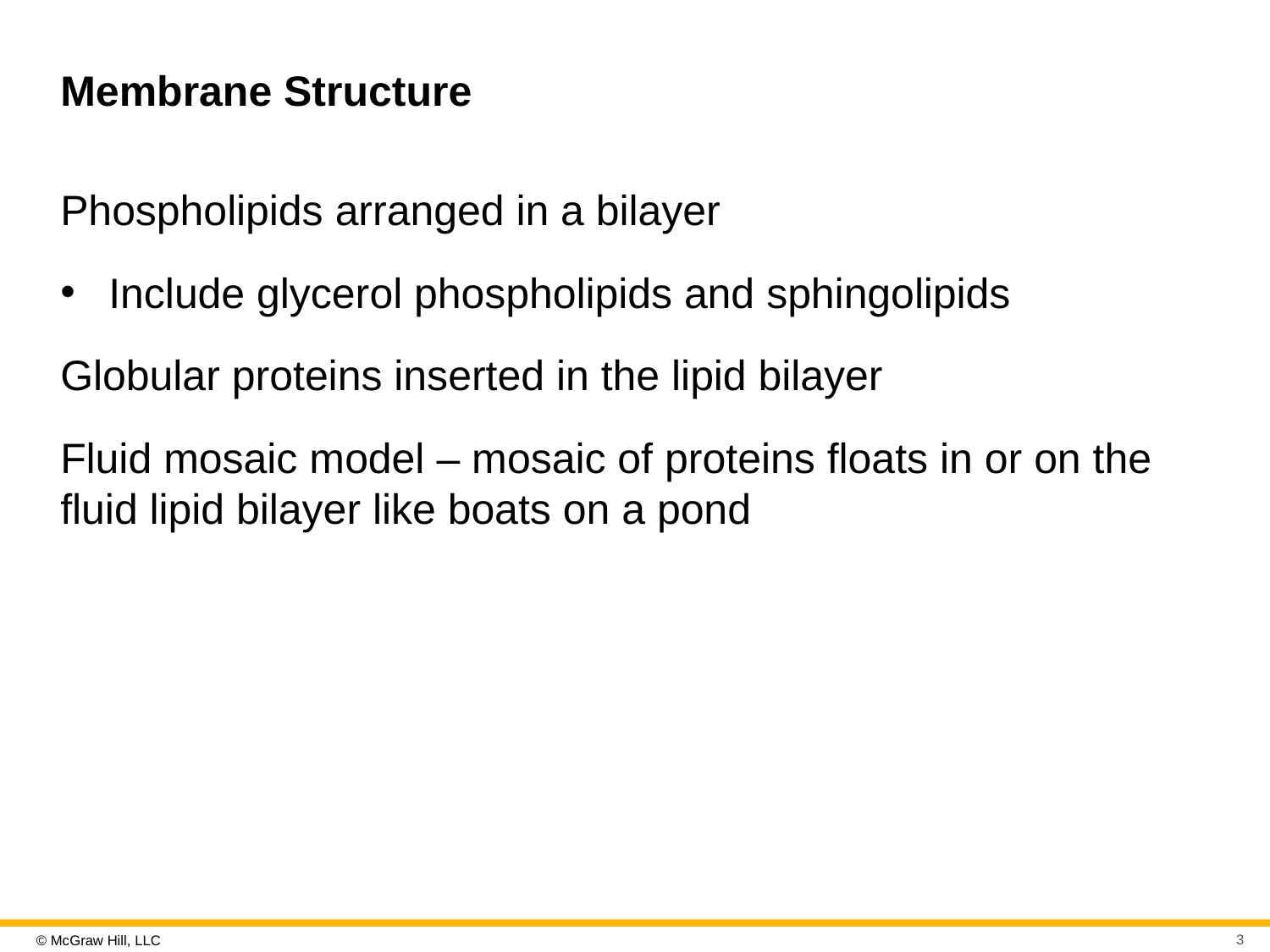

# Membrane Structure
Phospholipids arranged in a bilayer
Include glycerol phospholipids and sphingolipids
Globular proteins inserted in the lipid bilayer
Fluid mosaic model – mosaic of proteins floats in or on the fluid lipid bilayer like boats on a pond
3